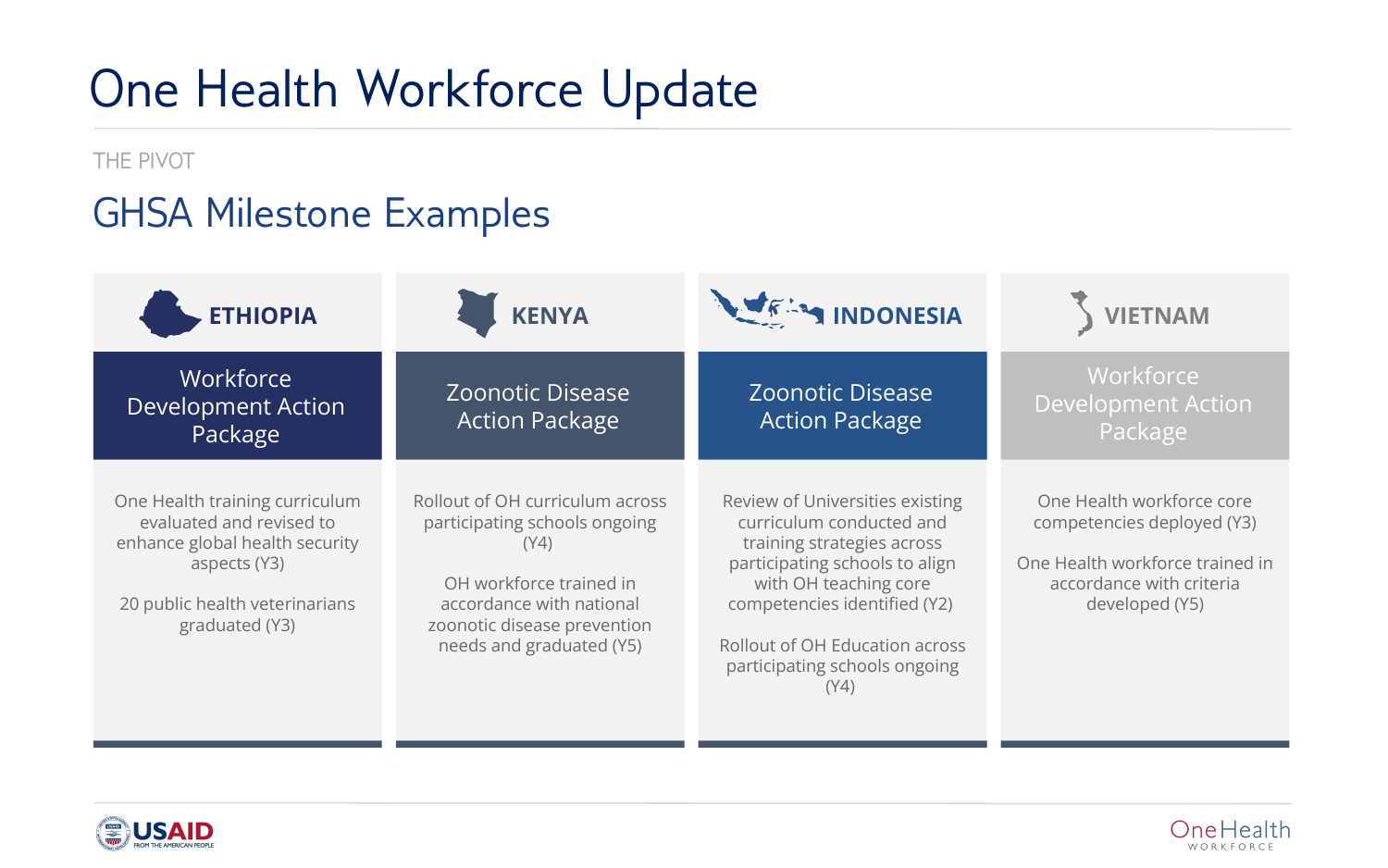

# One Health Workforce Update
THE PIVOT
GHSA Milestone Examples

ETHIOPIA
KENYA
INDONESIA
VIETNAM

Workforce Development Action Package
Zoonotic Disease Action Package
Zoonotic Disease Action Package
Workforce Development Action Package
One Health training curriculum evaluated and revised to enhance global health security aspects (Y3)

20 public health veterinarians graduated (Y3)
Rollout of OH curriculum across participating schools ongoing (Y4)

OH workforce trained in accordance with national zoonotic disease prevention needs and graduated (Y5)

Review of Universities existing curriculum conducted and training strategies across participating schools to align with OH teaching core competencies identified (Y2)

Rollout of OH Education across participating schools ongoing (Y4)

One Health workforce core competencies deployed (Y3)

One Health workforce trained in accordance with criteria developed (Y5)